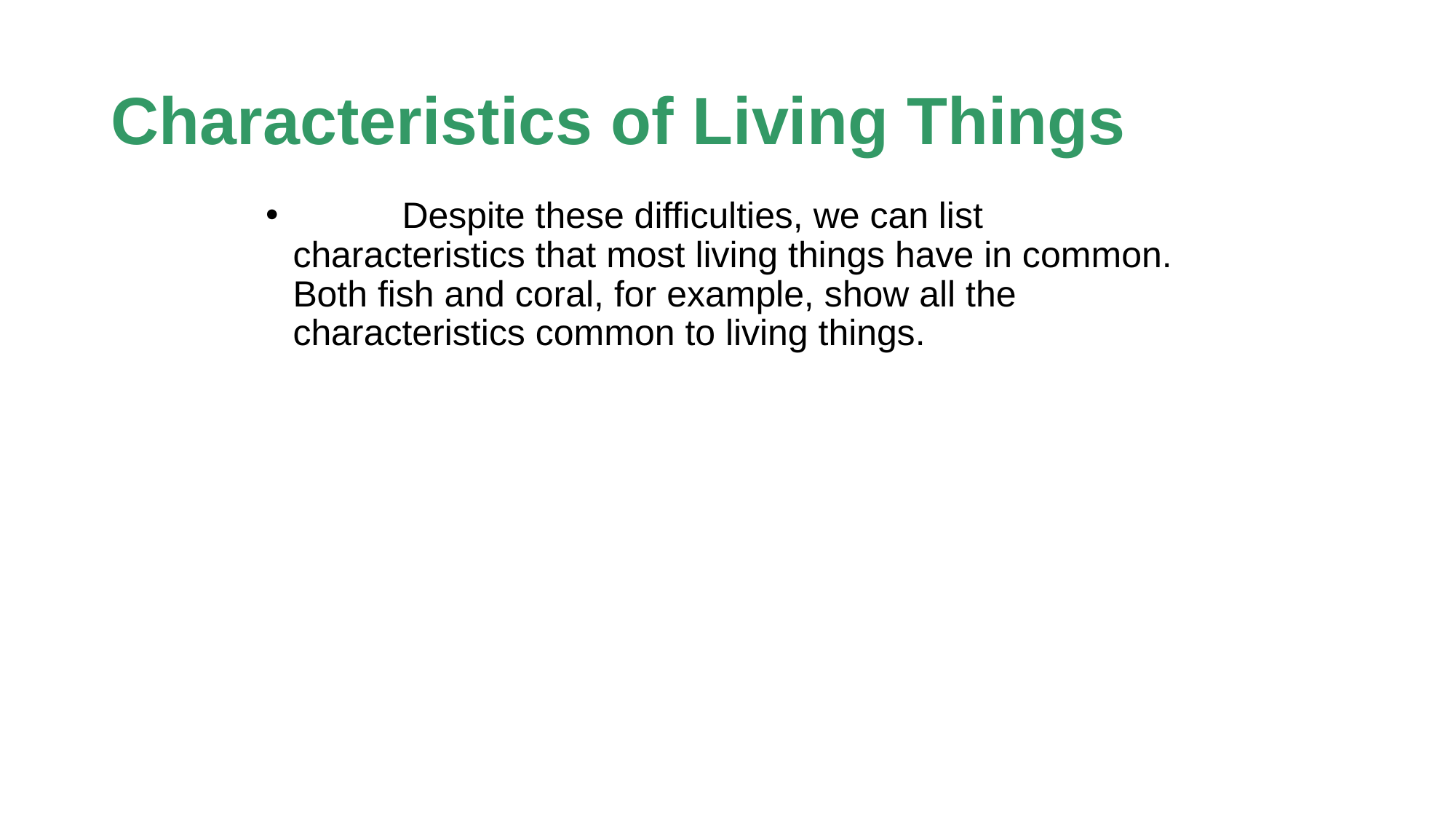

# Characteristics of Living Things
	Despite these difficulties, we can list characteristics that most living things have in common. Both fish and coral, for example, show all the characteristics common to living things.